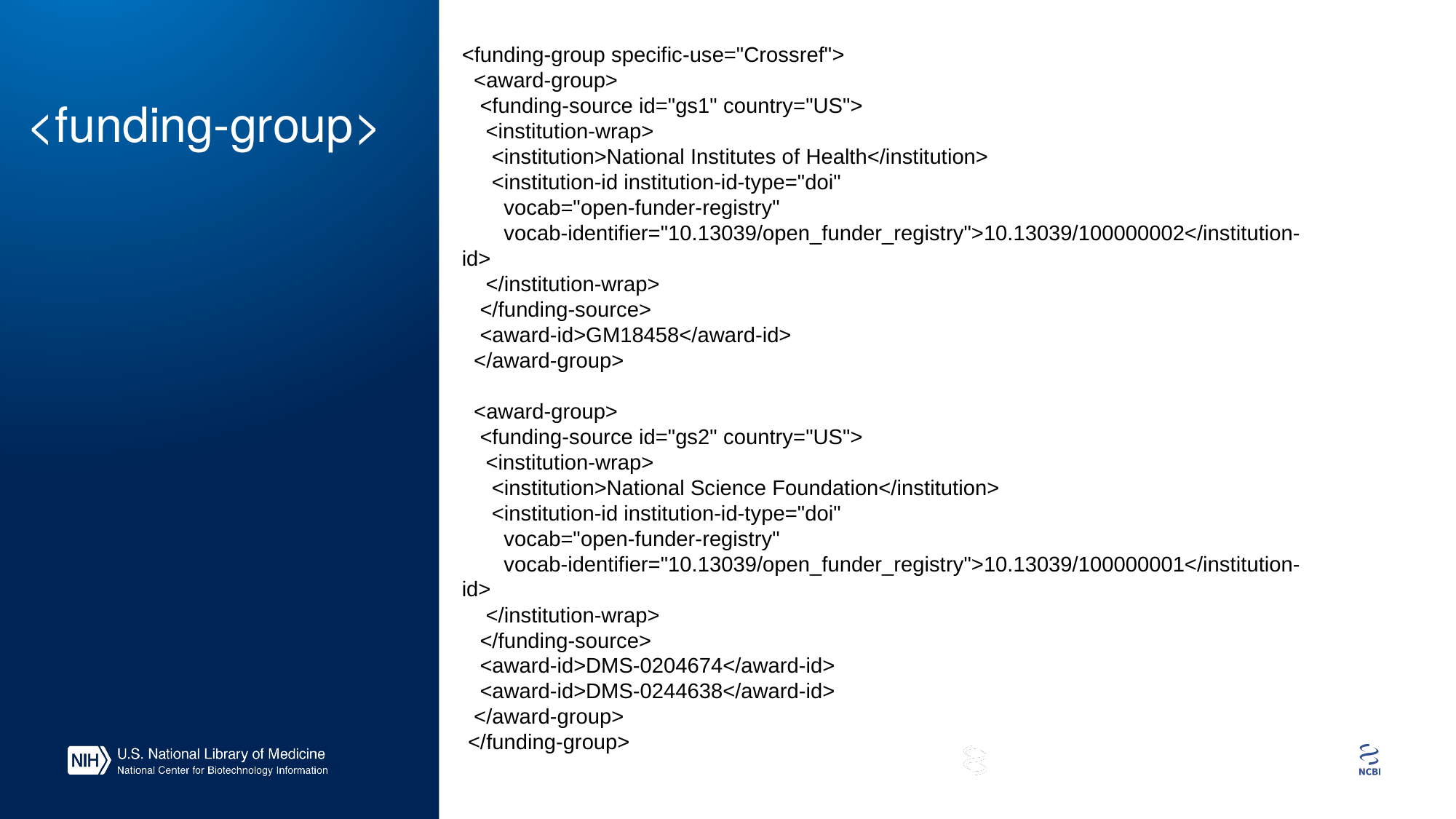

<funding-group specific-use="Crossref">
  <award-group>
   <funding-source id="gs1" country="US">
    <institution-wrap>
     <institution>National Institutes of Health</institution>
     <institution-id institution-id-type="doi"
       vocab="open-funder-registry"
       vocab-identifier="10.13039/open_funder_registry">10.13039/100000002</institution-id>
    </institution-wrap>
   </funding-source>
   <award-id>GM18458</award-id>
  </award-group>
  <award-group>
   <funding-source id="gs2" country="US">
    <institution-wrap>
     <institution>National Science Foundation</institution>
     <institution-id institution-id-type="doi"
       vocab="open-funder-registry"
       vocab-identifier="10.13039/open_funder_registry">10.13039/100000001</institution-id>
    </institution-wrap>
   </funding-source>
   <award-id>DMS-0204674</award-id>
   <award-id>DMS-0244638</award-id>
  </award-group>
 </funding-group>
# <funding-group>